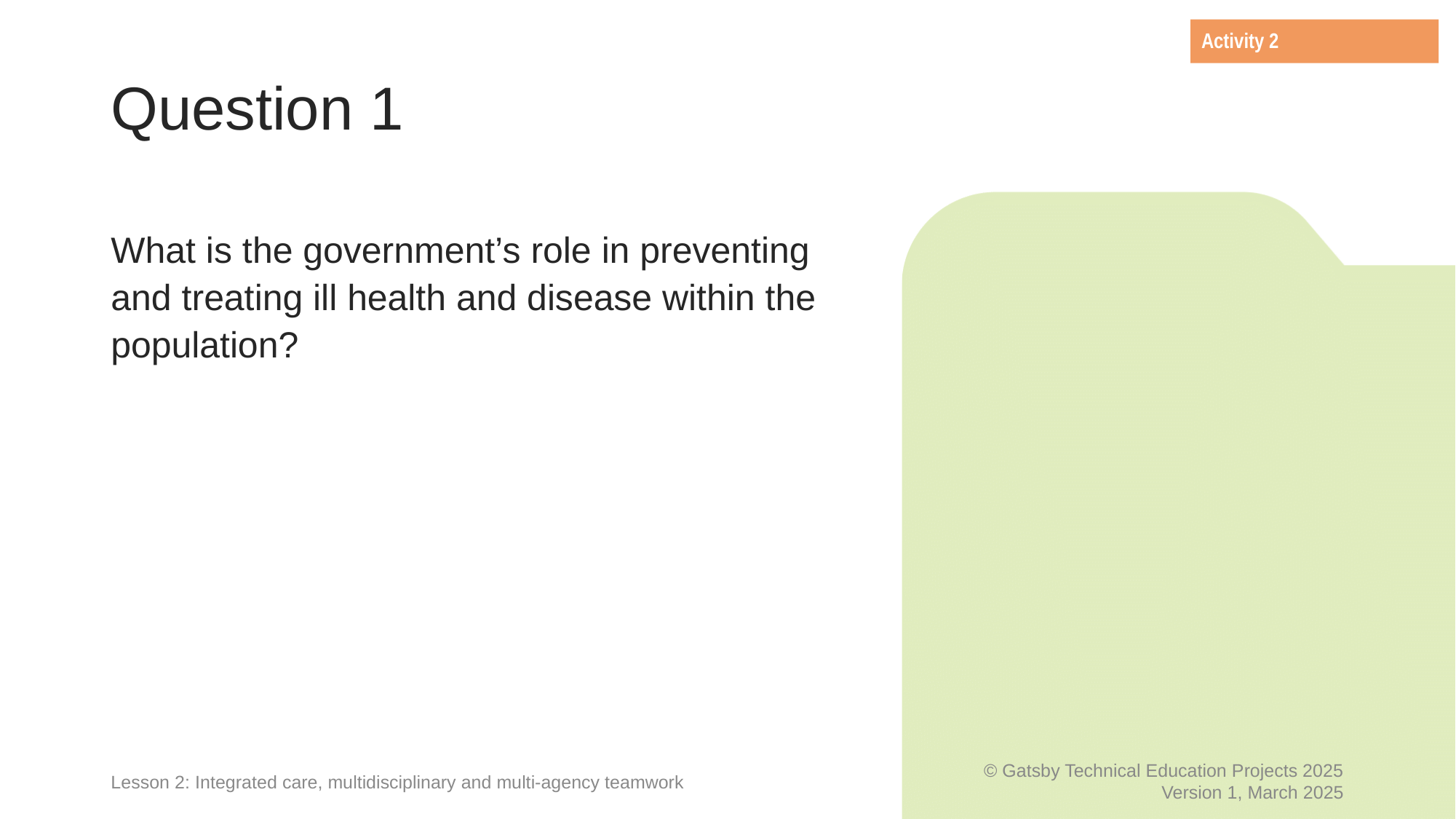

Activity 2
# Question 1
What is the government’s role in preventing and treating ill health and disease within the population?

Lesson 2: Integrated care, multidisciplinary and multi-agency teamwork